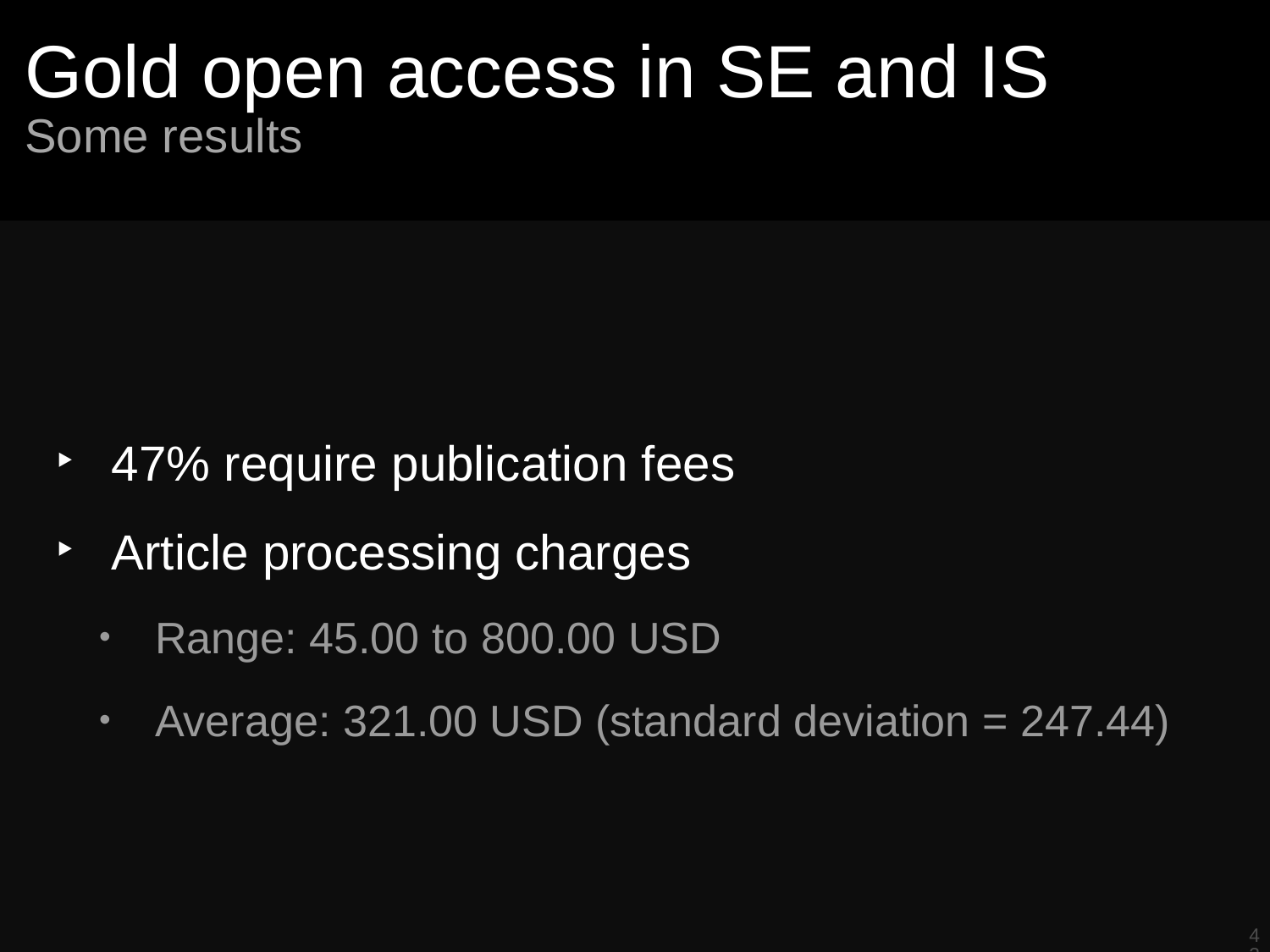

# Gold open access in SE and IS
Some results
47% require publication fees
Article processing charges
Range: 45.00 to 800.00 USD
Average: 321.00 USD (standard deviation = 247.44)
43